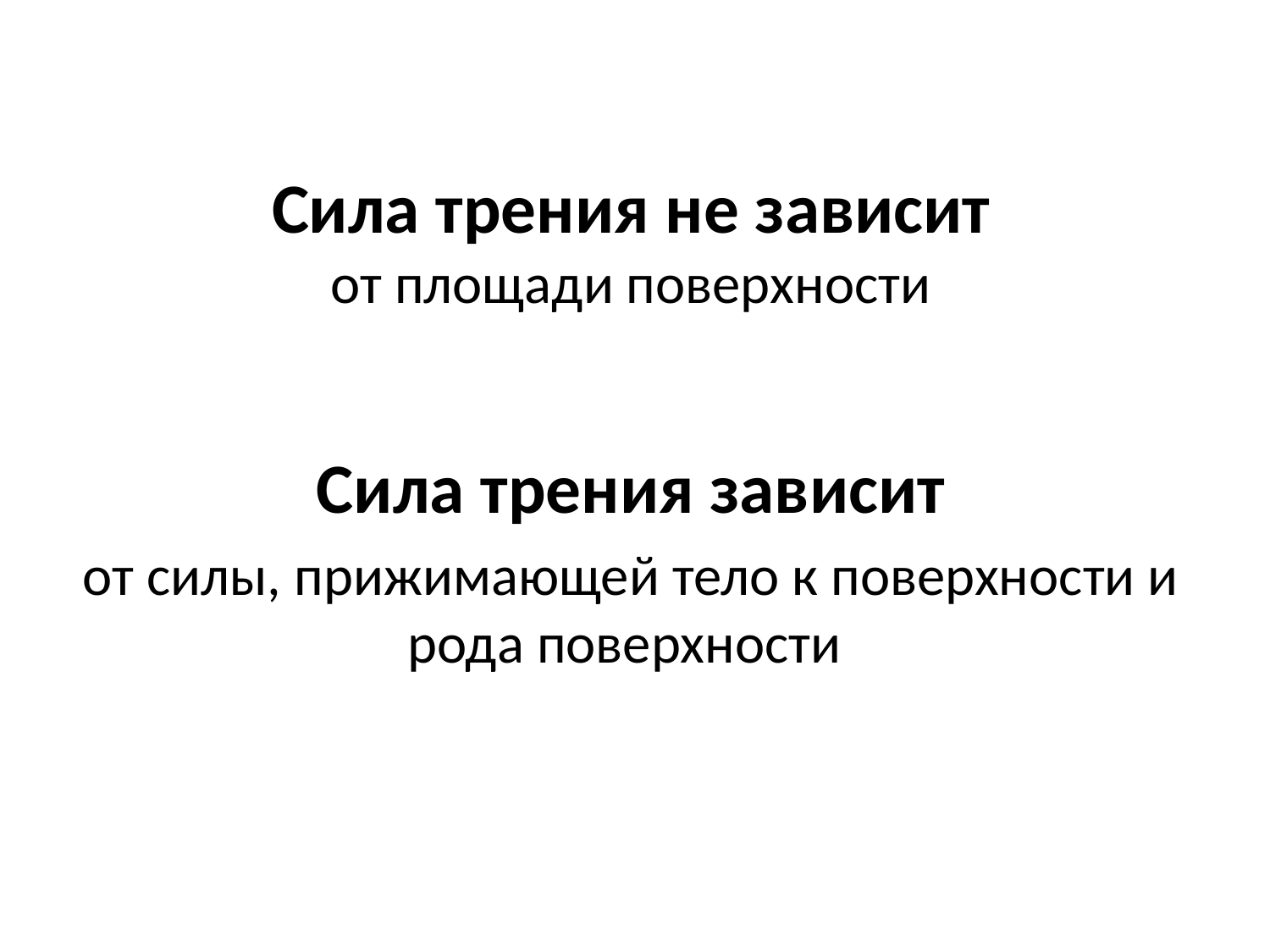

# Сила трения не зависит от площади поверхности
Сила трения зависит
от силы, прижимающей тело к поверхности и рода поверхности